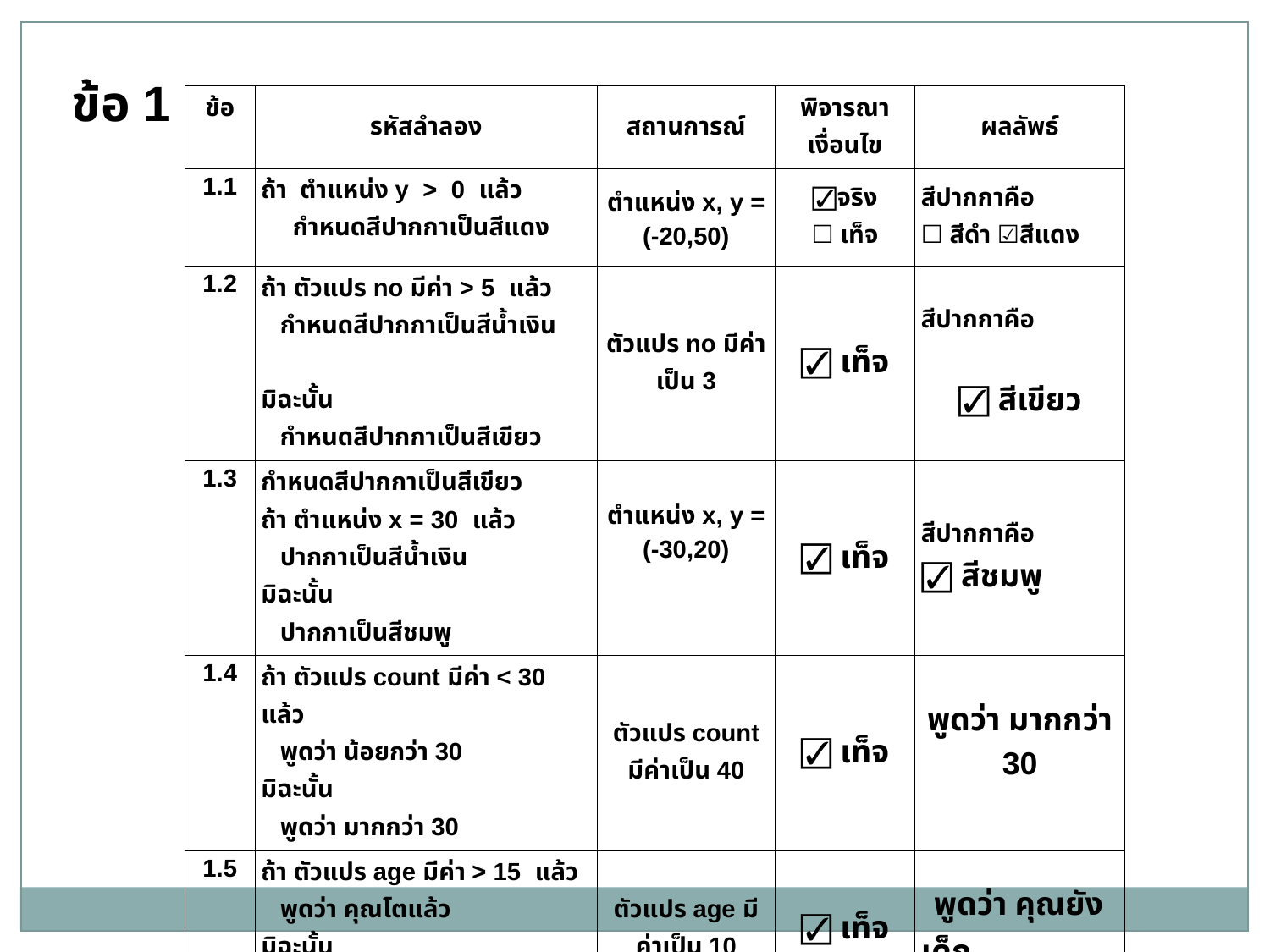

ข้อ 1
| ข้อ | รหัสลำลอง | สถานการณ์ | พิจารณาเงื่อนไข | ผลลัพธ์ |
| --- | --- | --- | --- | --- |
| 1.1 | ถ้า  ตำแหน่ง y  >  0  แล้ว      กำหนดสีปากกาเป็นสีแดง | ตำแหน่ง x, y = (-20,50) | ☑จริง ☐ เท็จ | สีปากกาคือ ☐ สีดำ ☑สีแดง |
| 1.2 | ถ้า ตัวแปร no มีค่า > 5  แล้ว    กำหนดสีปากกาเป็นสีน้ำเงิน         มิฉะนั้น    กำหนดสีปากกาเป็นสีเขียว | ตัวแปร no มีค่าเป็น 3 | ☑ เท็จ | สีปากกาคือ ☑ สีเขียว |
| 1.3 | กำหนดสีปากกาเป็นสีเขียว ถ้า ตำแหน่ง x = 30  แล้ว    ปากกาเป็นสีน้ำเงิน         มิฉะนั้น    ปากกาเป็นสีชมพู | ตำแหน่ง x, y = (-30,20) | ☑ เท็จ | สีปากกาคือ ☑ สีชมพู |
| 1.4 | ถ้า ตัวแปร count มีค่า < 30 แล้ว    พูดว่า น้อยกว่า 30         มิฉะนั้น    พูดว่า มากกว่า 30 | ตัวแปร count มีค่าเป็น 40 | ☑ เท็จ | พูดว่า มากกว่า 30 |
| 1.5 | ถ้า ตัวแปร age มีค่า > 15  แล้ว    พูดว่า คุณโตแล้ว         มิฉะนั้น    พูดว่า คุณยังเด็ก | ตัวแปร age มีค่าเป็น 10 | ☑ เท็จ | พูดว่า คุณยังเด็ก |
| 1.6 | ถ้า ตัวแปร answer = เอก  แล้ว    พูดว่า สวัสดีครับเอก         มิฉะนั้น    พูดว่า ยินดีที่รู้จักครับ | ตัวแปร answer มีค่าเป็น นุ่น | ☑ เท็จ | พูดว่าวินดีที่รู้จักครับ |